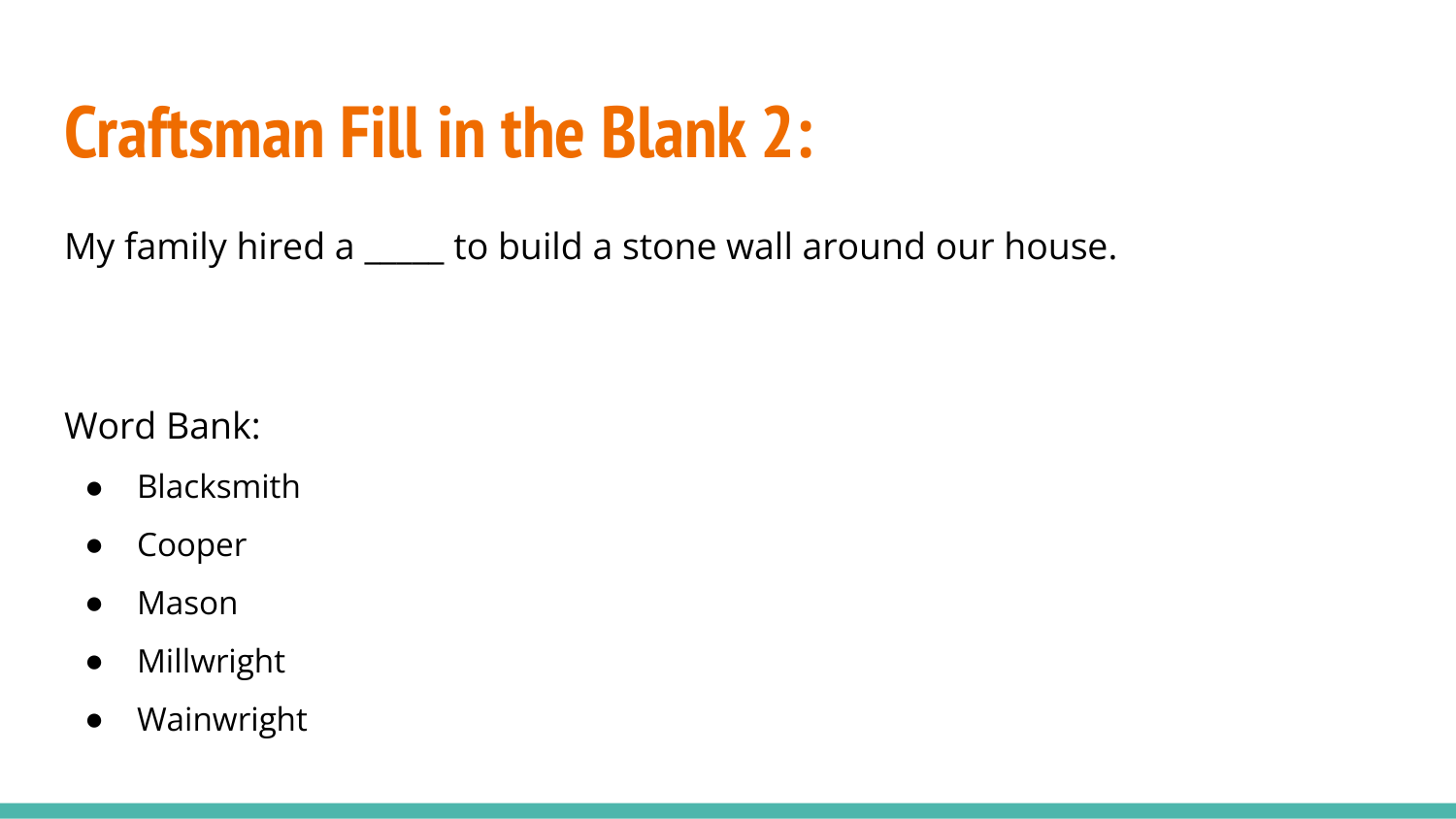

# Craftsman Fill in the Blank 2:
My family hired a _____ to build a stone wall around our house.

Word Bank:
Blacksmith
Cooper
Mason
Millwright
Wainwright